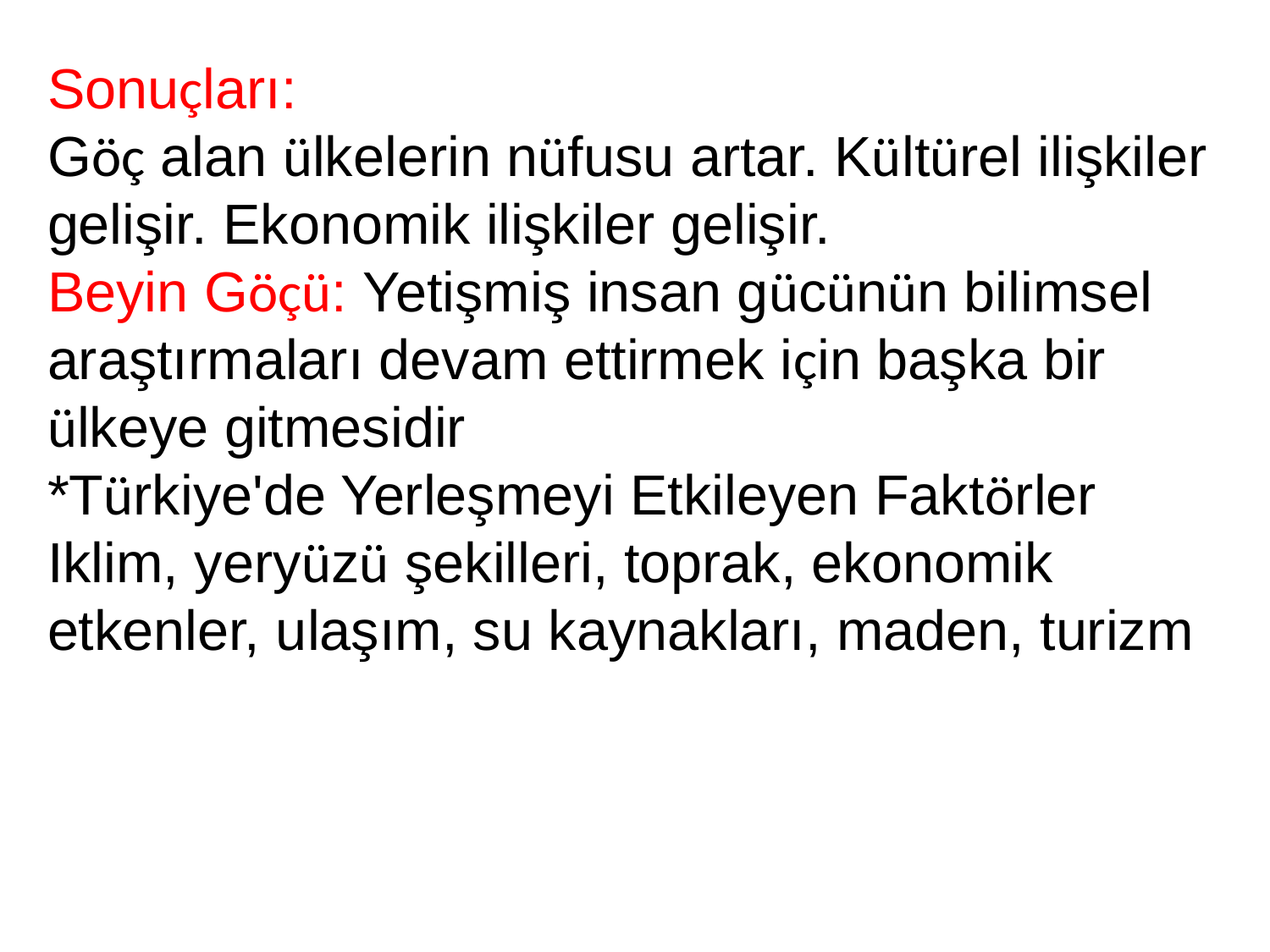

Sonuçları:
Göç alan ülkelerin nüfusu artar. Kültürel ilişkiler gelişir. Ekonomik ilişkiler gelişir.
Beyin Göçü: Yetişmiş insan gücünün bilimsel araştırmaları devam ettirmek için başka bir ülkeye gitmesidir
*Türkiye'de Yerleşmeyi Etkileyen Faktörler
Iklim, yeryüzü şekilleri, toprak, ekonomik etkenler, ulaşım, su kaynakları, maden, turizm